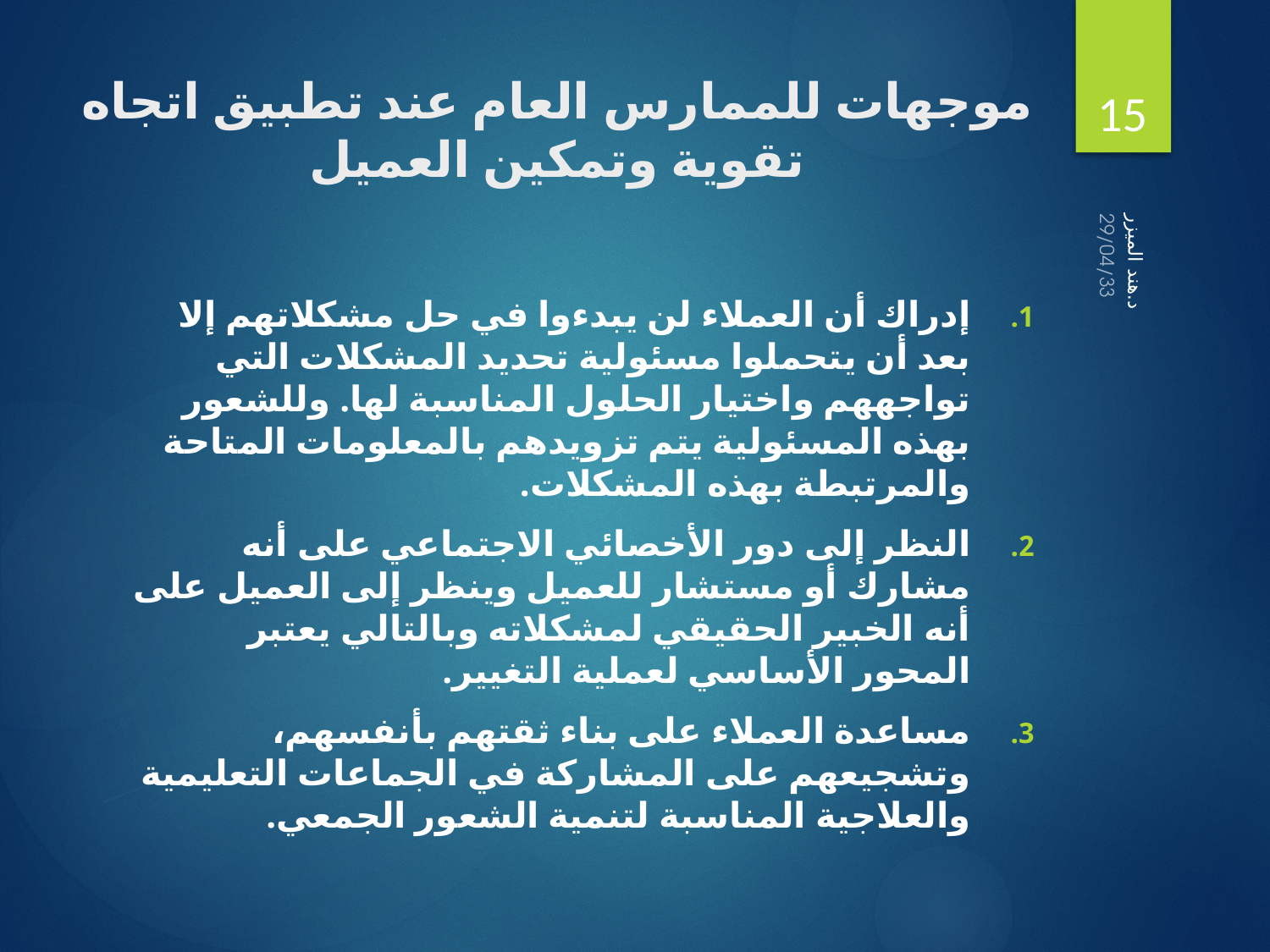

15
# موجهات للممارس العام عند تطبيق اتجاه تقوية وتمكين العميل
29/04/33
إدراك أن العملاء لن يبدءوا في حل مشكلاتهم إلا بعد أن يتحملوا مسئولية تحديد المشكلات التي تواجههم واختيار الحلول المناسبة لها. وللشعور بهذه المسئولية يتم تزويدهم بالمعلومات المتاحة والمرتبطة بهذه المشكلات.
النظر إلى دور الأخصائي الاجتماعي على أنه مشارك أو مستشار للعميل وينظر إلى العميل على أنه الخبير الحقيقي لمشكلاته وبالتالي يعتبر المحور الأساسي لعملية التغيير.
مساعدة العملاء على بناء ثقتهم بأنفسهم، وتشجيعهم على المشاركة في الجماعات التعليمية والعلاجية المناسبة لتنمية الشعور الجمعي.
د.هند الميزر